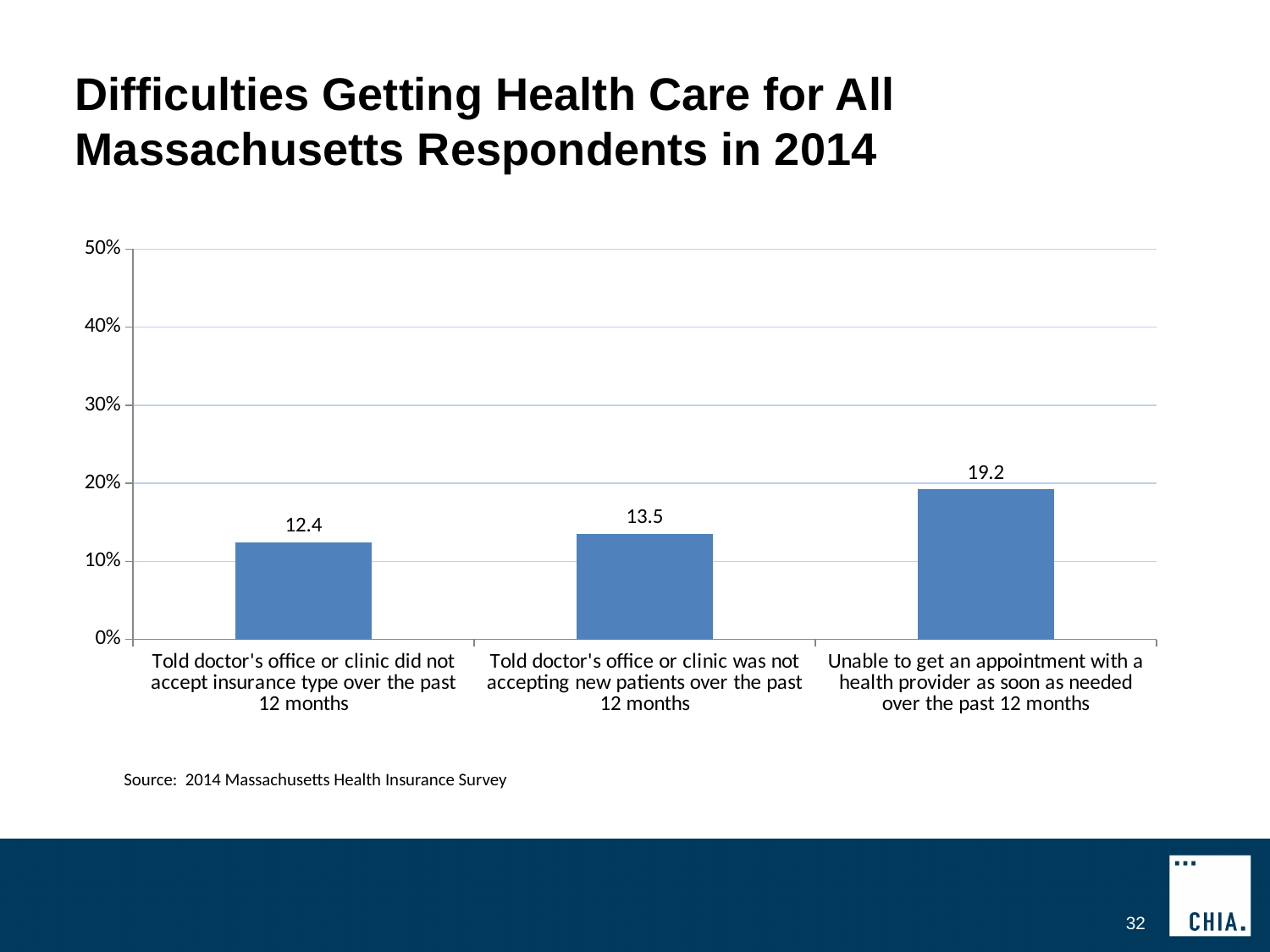

# Difficulties Getting Health Care for All Massachusetts Respondents in 2014

### Chart

| Category |  |
|---|---|
| Told doctor's office or clinic did not accept insurance type over the past 12 months | 12.4 |
| Told doctor's office or clinic was not accepting new patients over the past 12 months | 13.5 |
| Unable to get an appointment with a health provider as soon as needed over the past 12 months | 19.2 |
Source:  2014 Massachusetts Health Insurance Survey
32